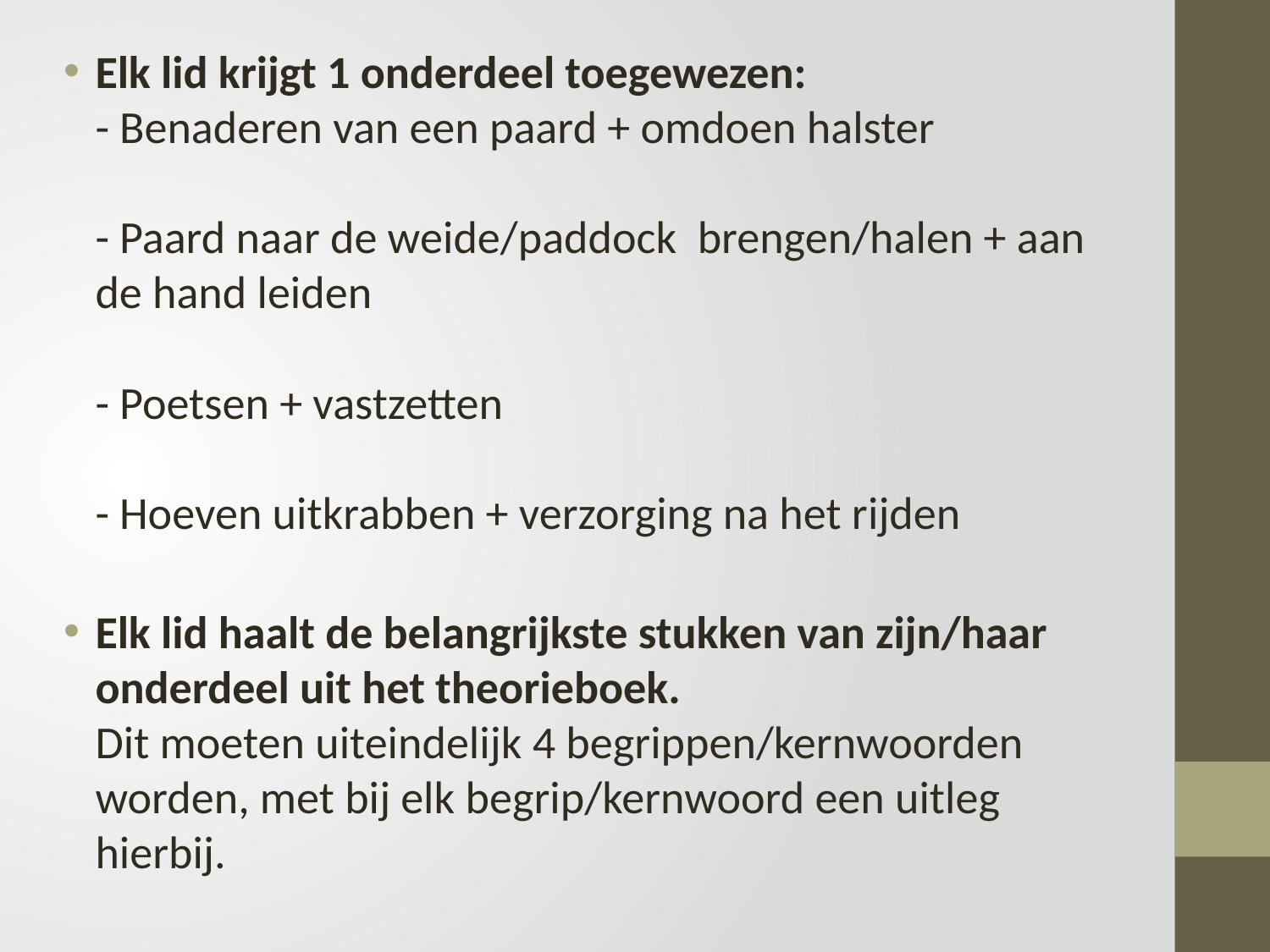

Elk lid krijgt 1 onderdeel toegewezen:
- Benaderen van een paard + omdoen halster
- Paard naar de weide/paddock  brengen/halen + aan de hand leiden
- Poetsen + vastzetten
- Hoeven uitkrabben + verzorging na het rijden
Elk lid haalt de belangrijkste stukken van zijn/haar onderdeel uit het theorieboek.
Dit moeten uiteindelijk 4 begrippen/kernwoorden worden, met bij elk begrip/kernwoord een uitleg hierbij.